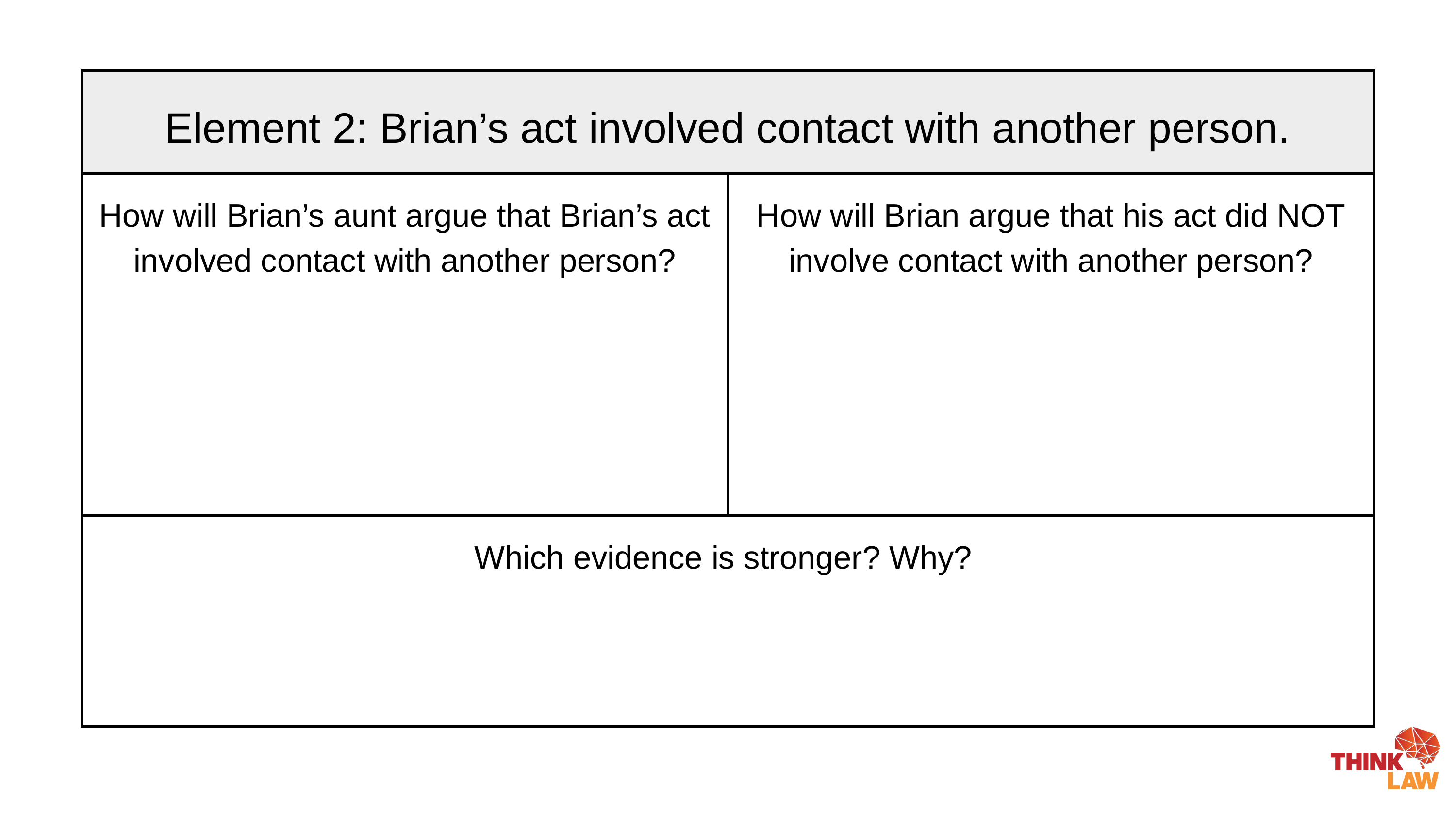

| Element 2: Brian’s act involved contact with another person. | Element 2: Brian’s act involved contact with another person. |
| --- | --- |
| How will Brian’s aunt argue that Brian’s act involved contact with another person? | How will Brian argue that his act did NOT involve contact with another person? |
| Which evidence is stronger? Why? | Which evidence is stronger? Why? |